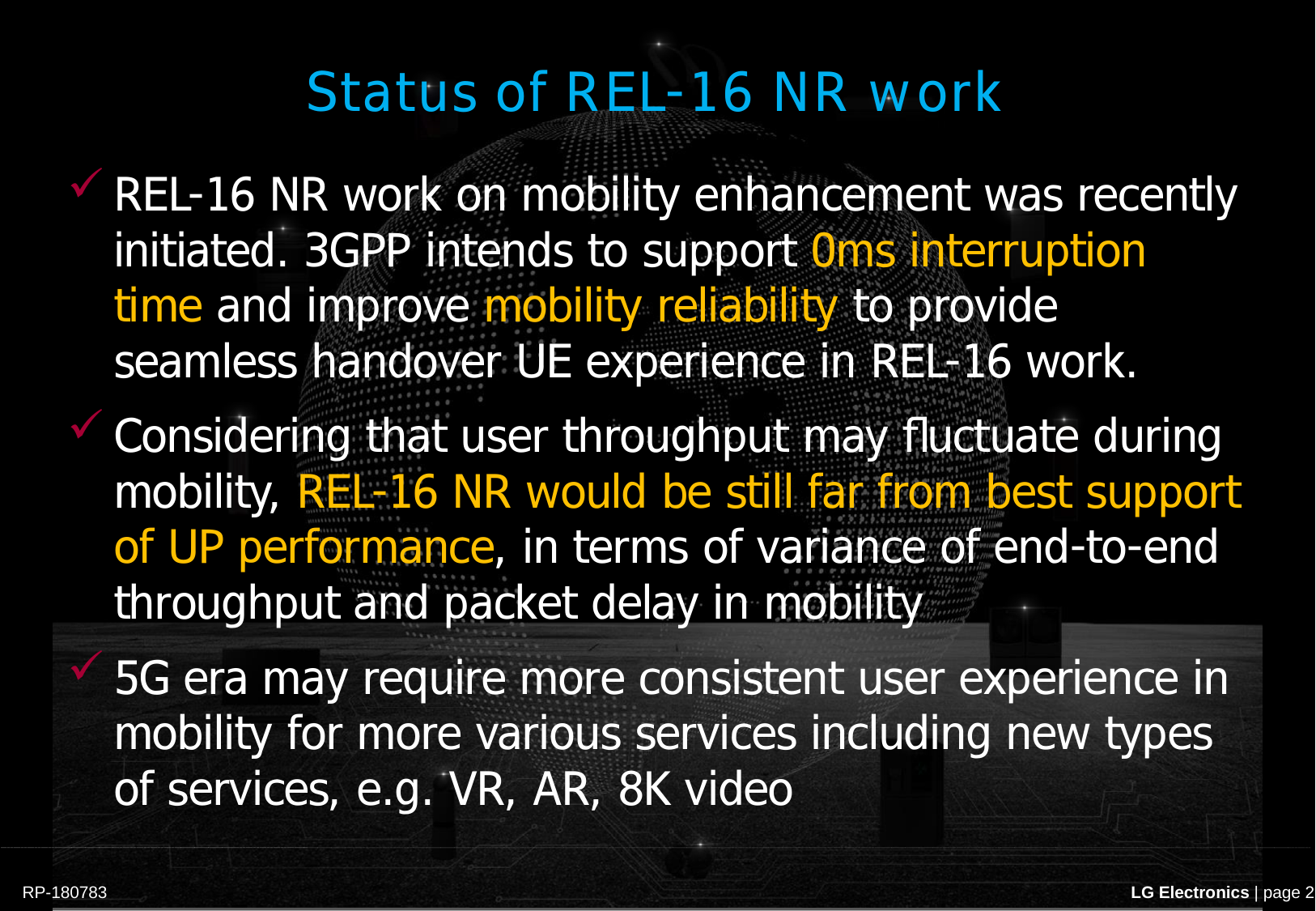

# Status of REL-16 NR work
REL-16 NR work on mobility enhancement was recently initiated. 3GPP intends to support 0ms interruption time and improve mobility reliability to provide seamless handover UE experience in REL-16 work.
Considering that user throughput may fluctuate during mobility, REL-16 NR would be still far from best support of UP performance, in terms of variance of end-to-end throughput and packet delay in mobility
5G era may require more consistent user experience in mobility for more various services including new types of services, e.g. VR, AR, 8K video